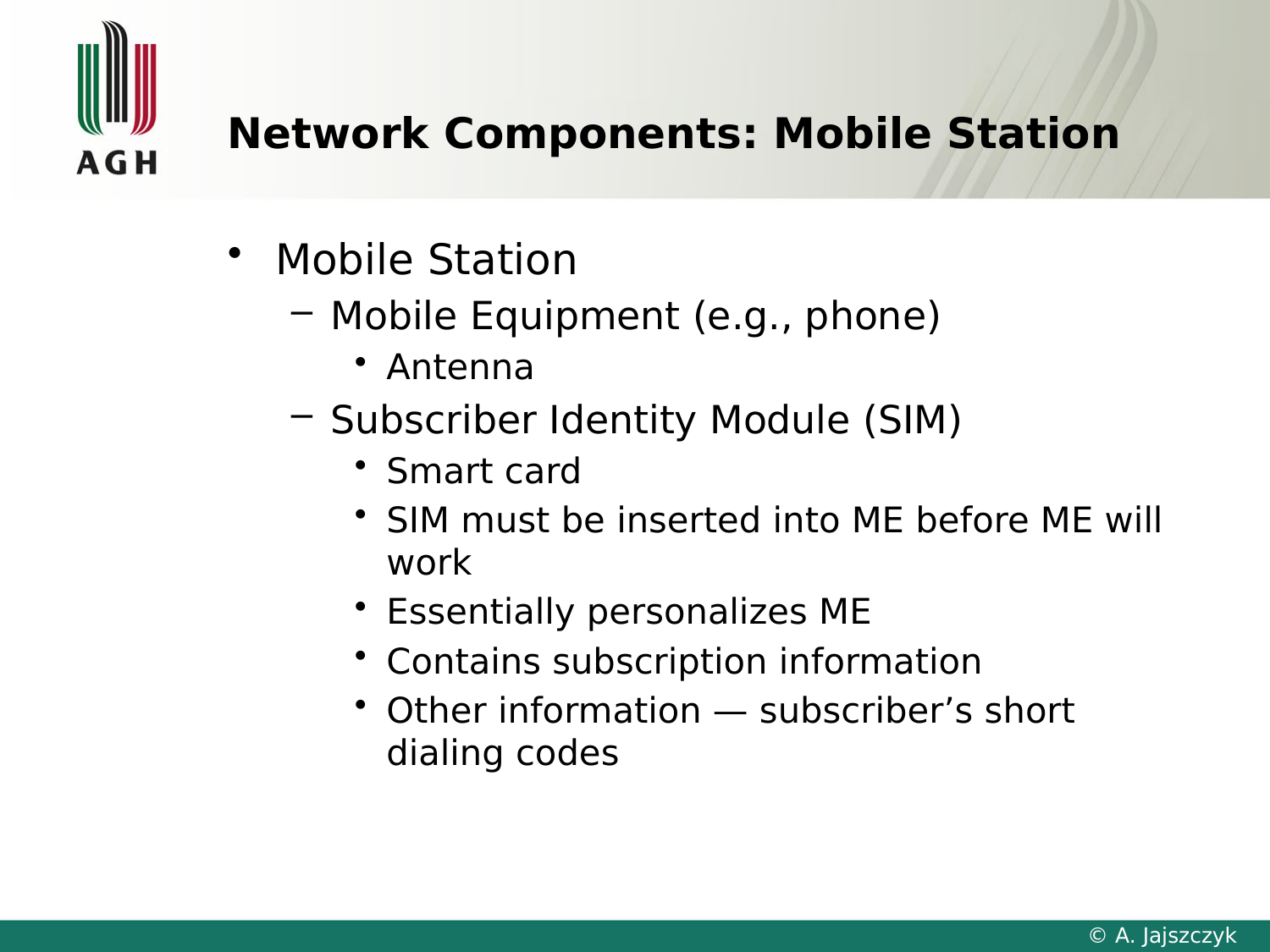

# Network Components: Mobile Station
Mobile Station
Mobile Equipment (e.g., phone)
Antenna
Subscriber Identity Module (SIM)
Smart card
SIM must be inserted into ME before ME will work
Essentially personalizes ME
Contains subscription information
Other information — subscriber’s short dialing codes